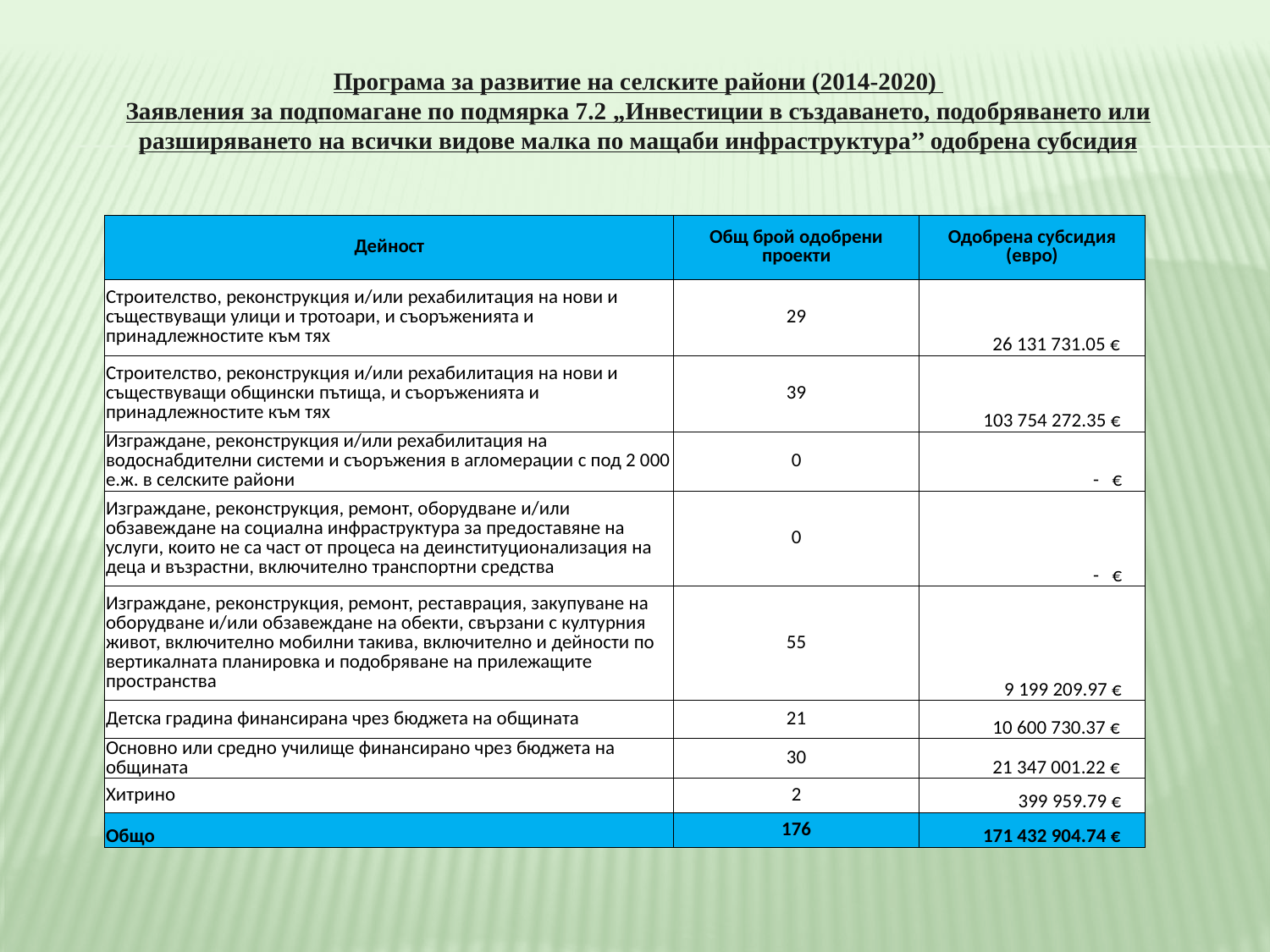

# Програма за развитие на селските райони (2014-2020) Заявления за подпомагане по подмярка 7.2 „Инвестиции в създаването, подобряването или разширяването на всички видове малка по мащаби инфраструктура’’ одобрена субсидия
| Дейност | Общ брой одобрени проекти | Одобрена субсидия (евро) |
| --- | --- | --- |
| Строителство, реконструкция и/или рехабилитация на нови и съществуващи улици и тротоари, и съоръженията и принадлежностите към тях | 29 | 26 131 731.05 € |
| Строителство, реконструкция и/или рехабилитация на нови и съществуващи общински пътища, и съоръженията и принадлежностите към тях | 39 | 103 754 272.35 € |
| Изграждане, реконструкция и/или рехабилитация на водоснабдителни системи и съоръжения в агломерации с под 2 000 е.ж. в селските райони | 0 | - € |
| Изграждане, реконструкция, ремонт, оборудване и/или обзавеждане на социална инфраструктура за предоставяне на услуги, които не са част от процеса на деинституционализация на деца и възрастни, включително транспортни средства | 0 | - € |
| Изграждане, реконструкция, ремонт, реставрация, закупуване на оборудване и/или обзавеждане на обекти, свързани с културния живот, включително мобилни такива, включително и дейности по вертикалната планировка и подобряване на прилежащите пространства | 55 | 9 199 209.97 € |
| Детска градина финансирана чрез бюджета на общината | 21 | 10 600 730.37 € |
| Основно или средно училище финансирано чрез бюджета на общината | 30 | 21 347 001.22 € |
| Хитрино | 2 | 399 959.79 € |
| Общо | 176 | 171 432 904.74 € |